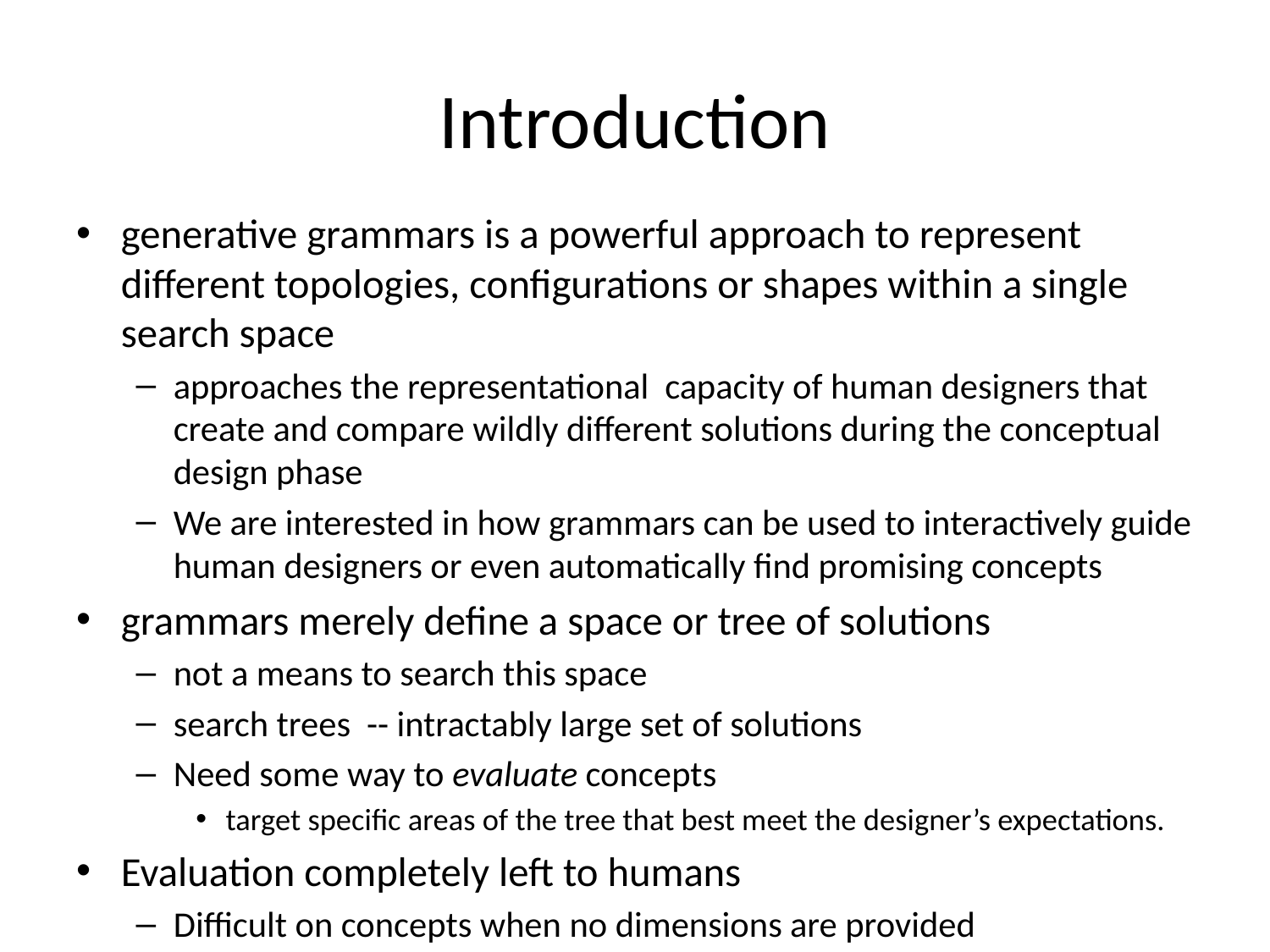

# Introduction
generative grammars is a powerful approach to represent different topologies, configurations or shapes within a single search space
approaches the representational  capacity of human designers that create and compare wildly different solutions during the conceptual design phase
We are interested in how grammars can be used to interactively guide human designers or even automatically find promising concepts
grammars merely define a space or tree of solutions
not a means to search this space
search trees  -- intractably large set of solutions
Need some way to evaluate concepts
target specific areas of the tree that best meet the designer’s expectations.
Evaluation completely left to humans
Difficult on concepts when no dimensions are provided